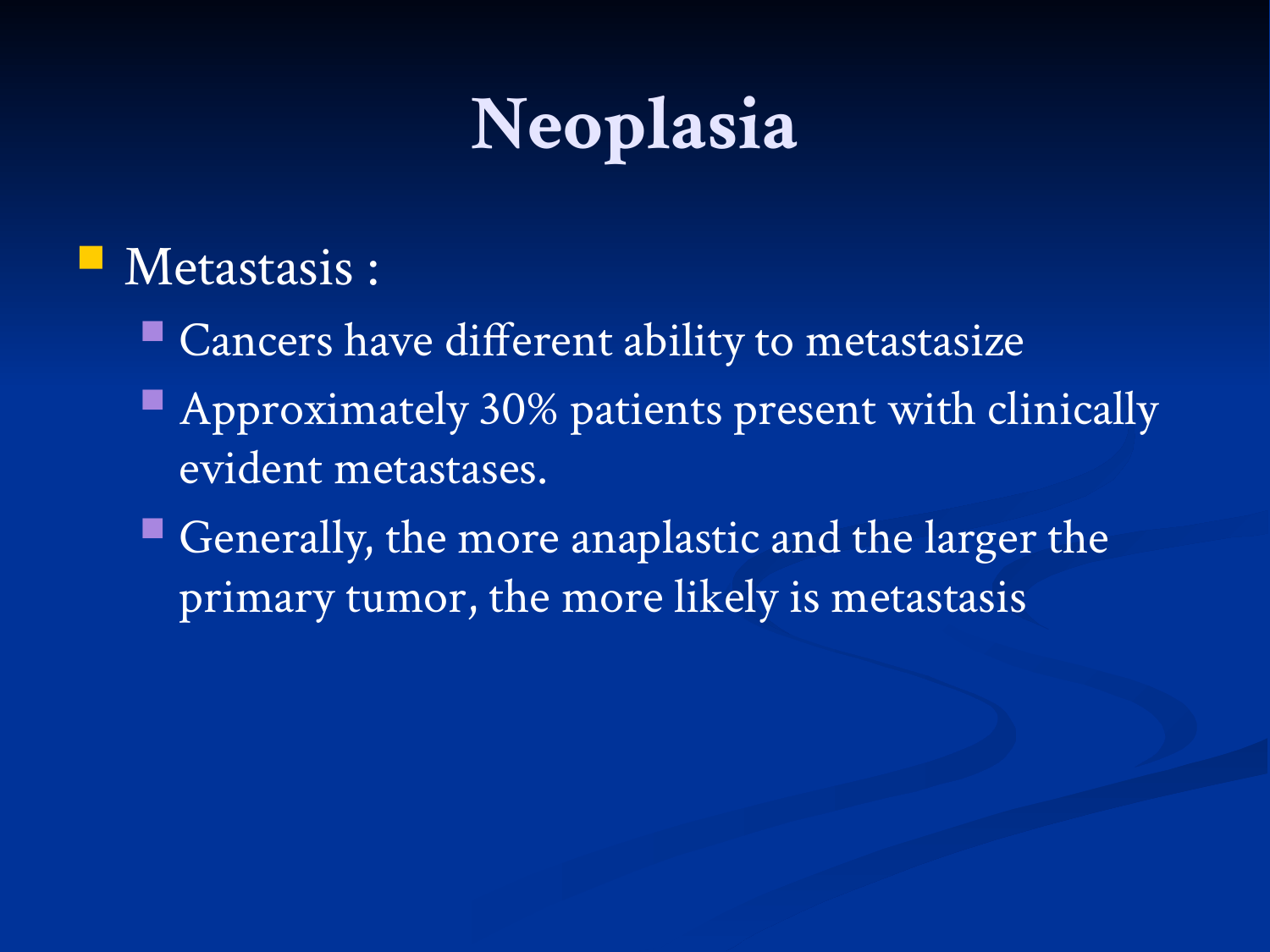

# Neoplasia
Metastasis :
Cancers have different ability to metastasize
Approximately 30% patients present with clinically evident metastases.
Generally, the more anaplastic and the larger the primary tumor, the more likely is metastasis